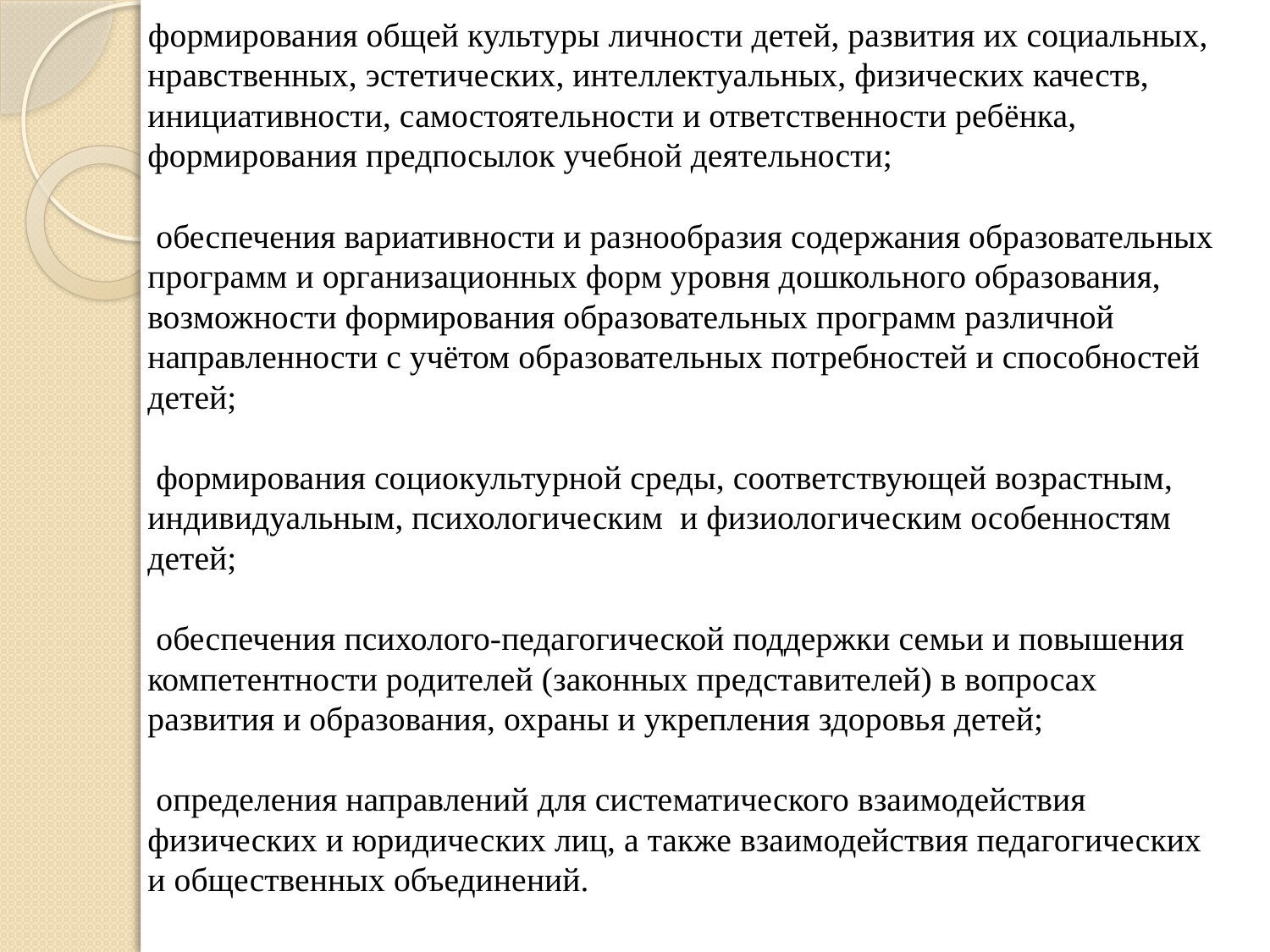

# формирования общей культуры личности детей, развития их социальных, нравственных, эстетических, интеллектуальных, физических качеств, инициативности, самостоятельности и ответственности ребёнка, формирования предпосылок учебной деятельности; обеспечения вариативности и разнообразия содержания образовательных программ и организационных форм уровня дошкольного образования, возможности формирования образовательных программ различной направленности с учётом образовательных потребностей и способностей детей; формирования социокультурной среды, соответствующей возрастным, индивидуальным, психологическим  и физиологическим особенностям детей; обеспечения психолого-педагогической поддержки семьи и повышения компетентности родителей (законных представителей) в вопросах развития и образования, охраны и укрепления здоровья детей; определения направлений для систематического взаимодействия физических и юридических лиц, а также взаимодействия педагогических и общественных объединений.